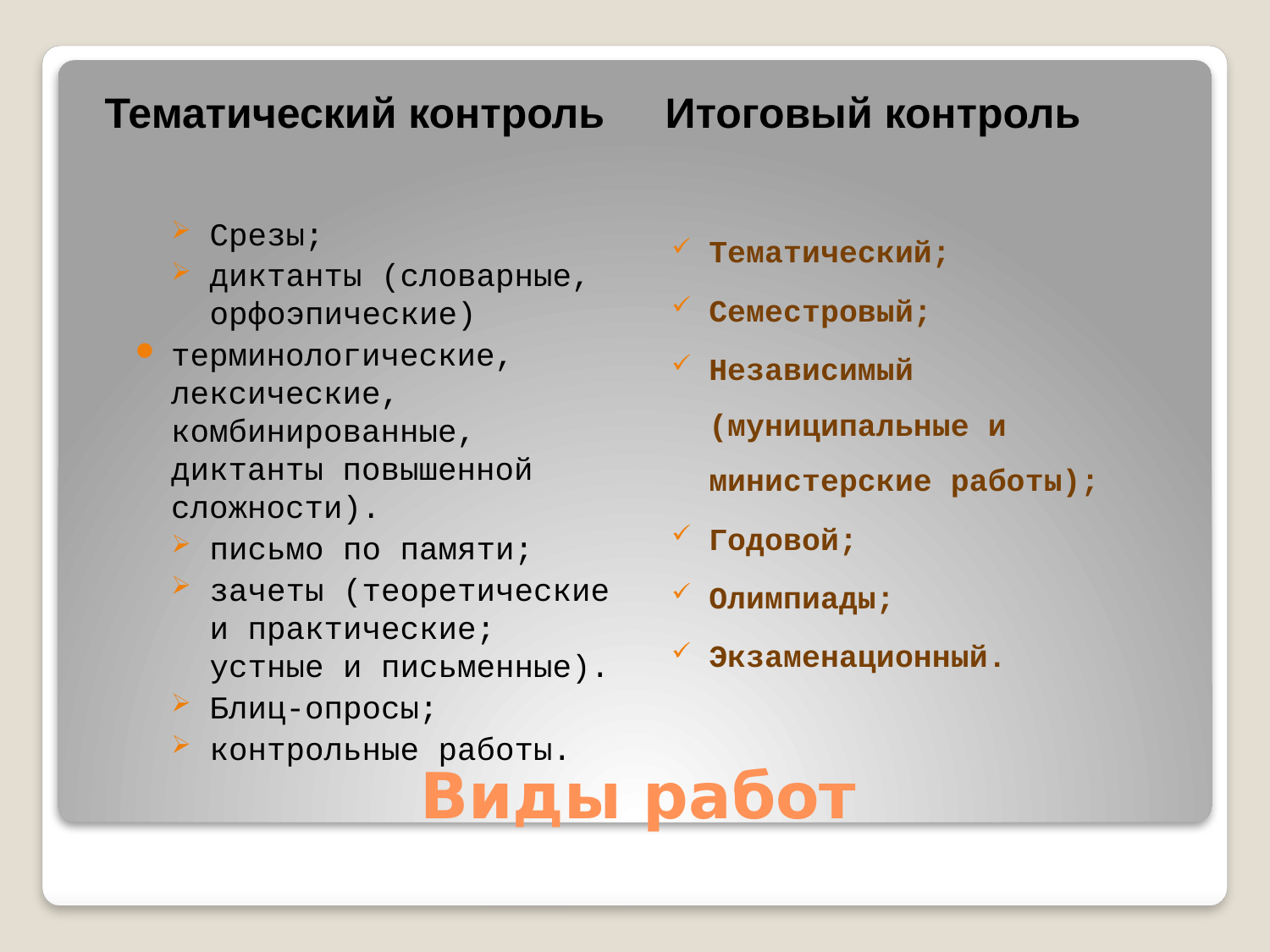

Тематический контроль

Итоговый контроль

Срезы;
диктанты (словарные, орфоэпические)
терминологические, лексические, комбинированные, диктанты повышенной сложности).
письмо по памяти;
зачеты (теоретические и практические; устные и письменные).
Блиц-опросы;
контрольные работы.

Тематический;
Семестровый;
Независимый (муниципальные и министерские работы);
Годовой;
Олимпиады;
Экзаменационный.

# Виды работ